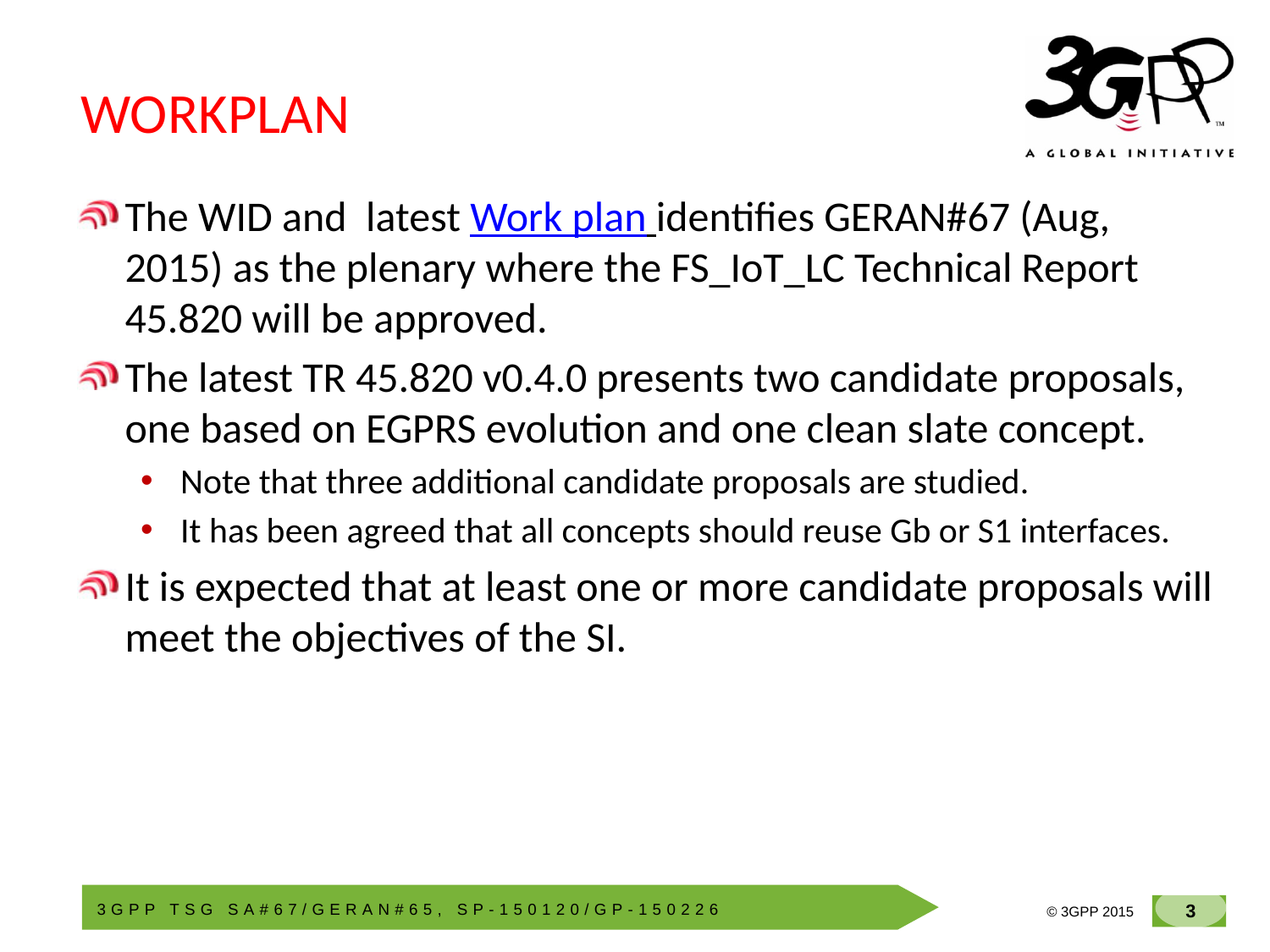

# WORKPLAN
The WID and  latest Work plan identifies GERAN#67 (Aug, 2015) as the plenary where the FS_IoT_LC Technical Report 45.820 will be approved.
The latest TR 45.820 v0.4.0 presents two candidate proposals, one based on EGPRS evolution and one clean slate concept.
Note that three additional candidate proposals are studied.
It has been agreed that all concepts should reuse Gb or S1 interfaces.
It is expected that at least one or more candidate proposals will meet the objectives of the SI.